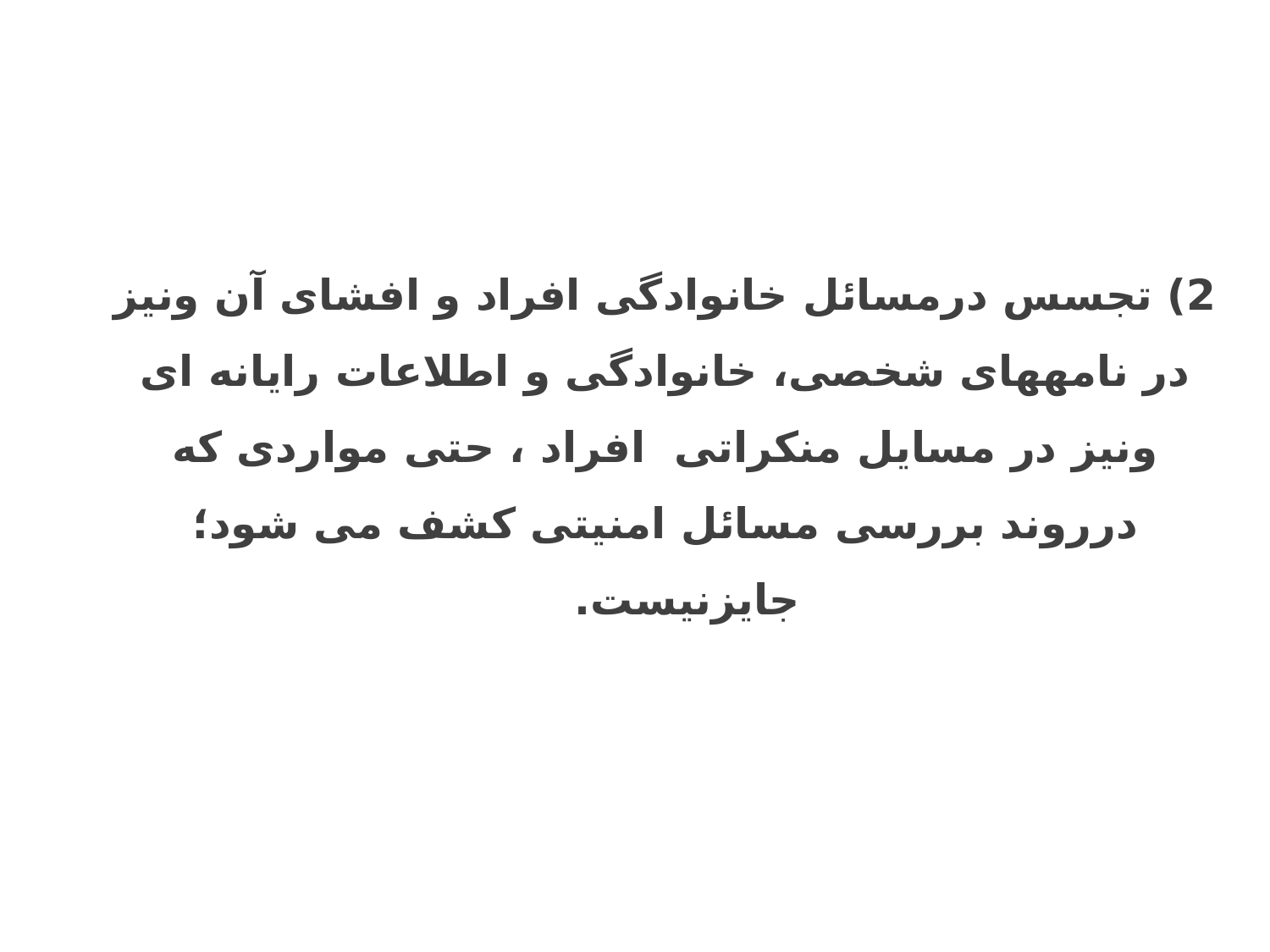

2) تجسس درمسائل خانوادگى افراد و افشاى آن ونیز در نامه‏هاى شخصى، خانوادگى و اطلاعات رايانه اى ونیز در مسايل منكراتى  افراد ، حتی مواردی که درروند بررسی مسائل امنیتی کشف می شود؛جایزنیست.